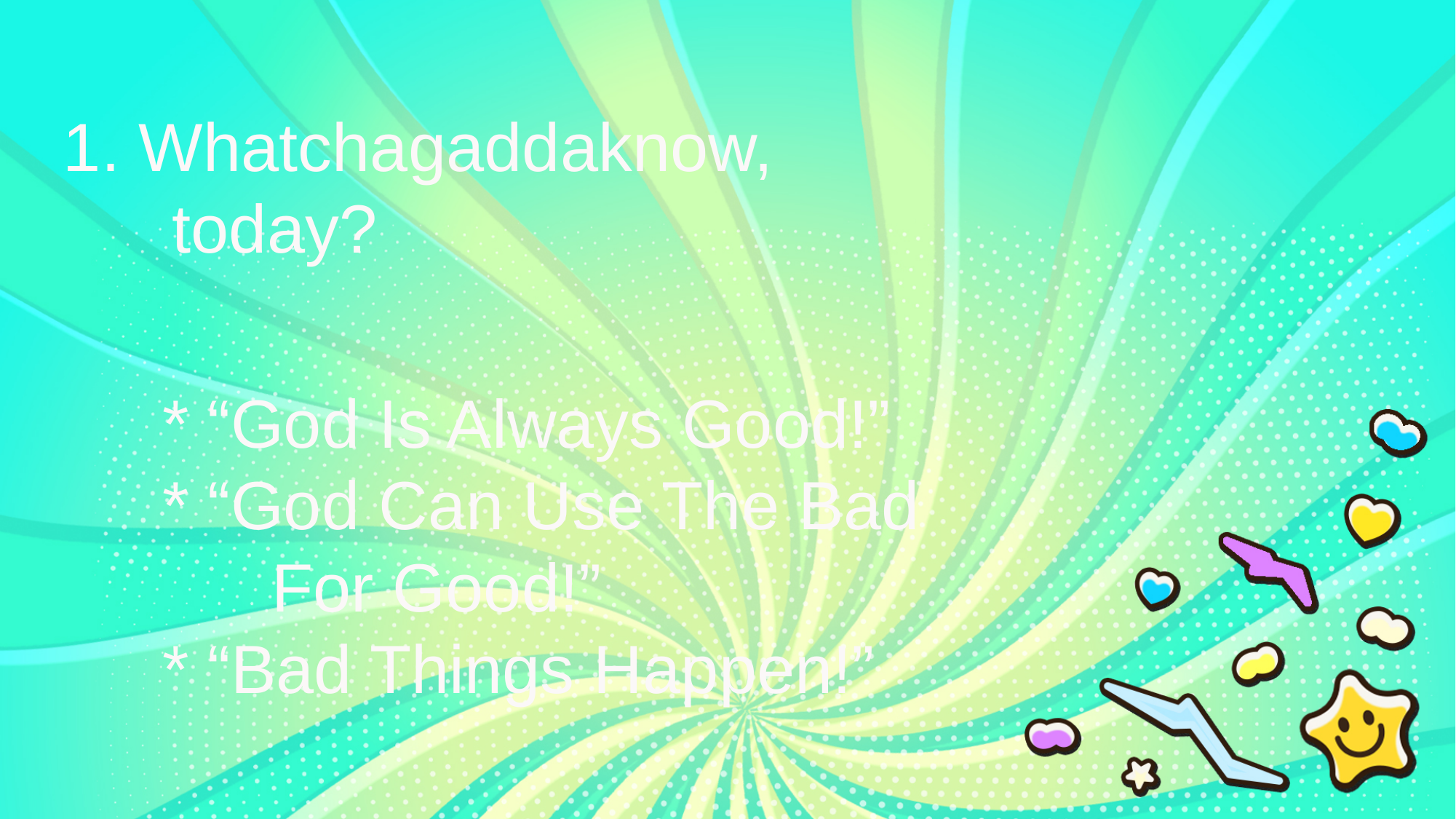

1. Whatchagaddaknow,
	today?
* “God Is Always Good!”
* “God Can Use The Bad
	For Good!”
* “Bad Things Happen!”